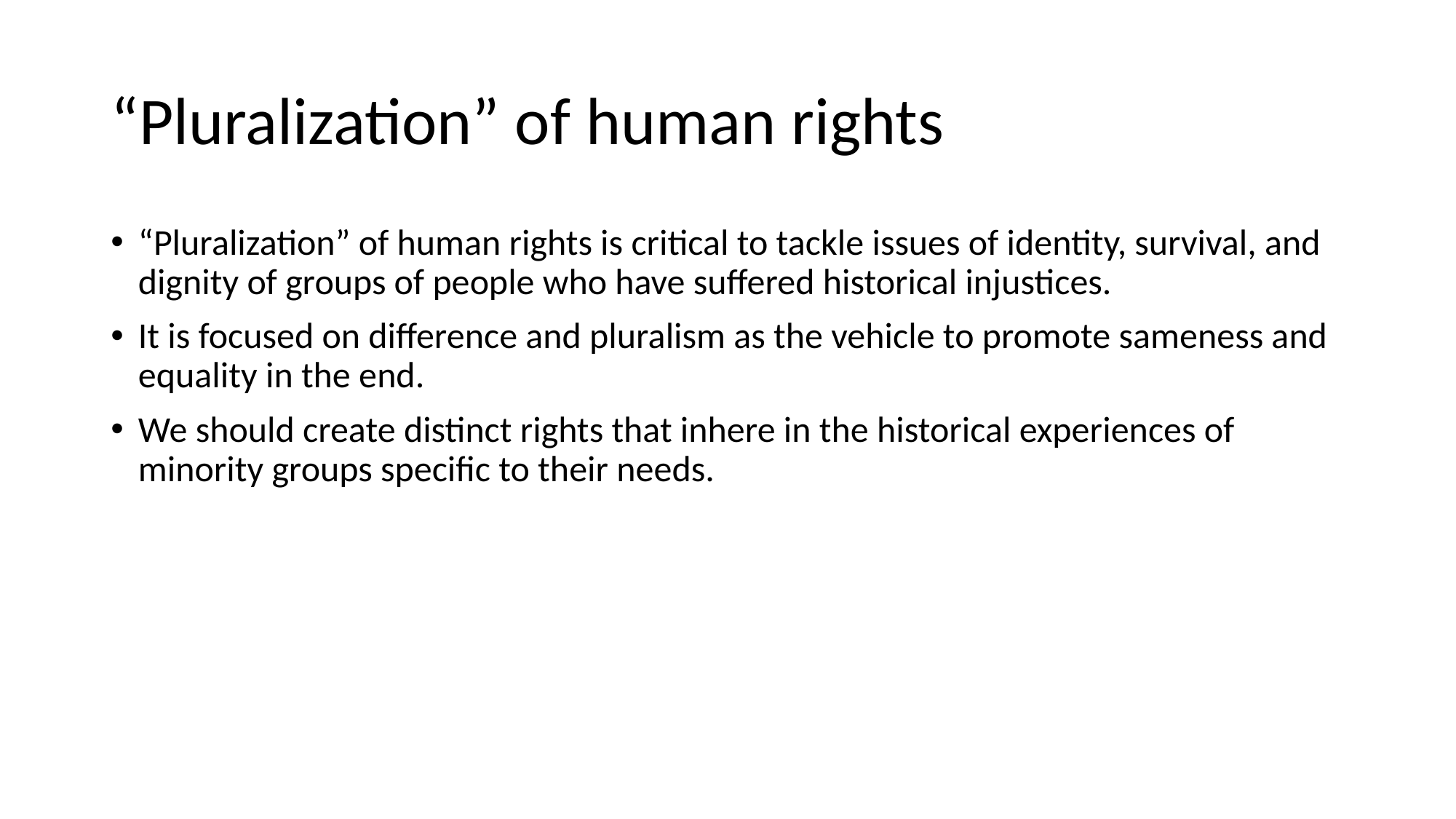

# “Pluralization” of human rights
“Pluralization” of human rights is critical to tackle issues of identity, survival, and dignity of groups of people who have suffered historical injustices.
It is focused on difference and pluralism as the vehicle to promote sameness and equality in the end.
We should create distinct rights that inhere in the historical experiences of minority groups specific to their needs.